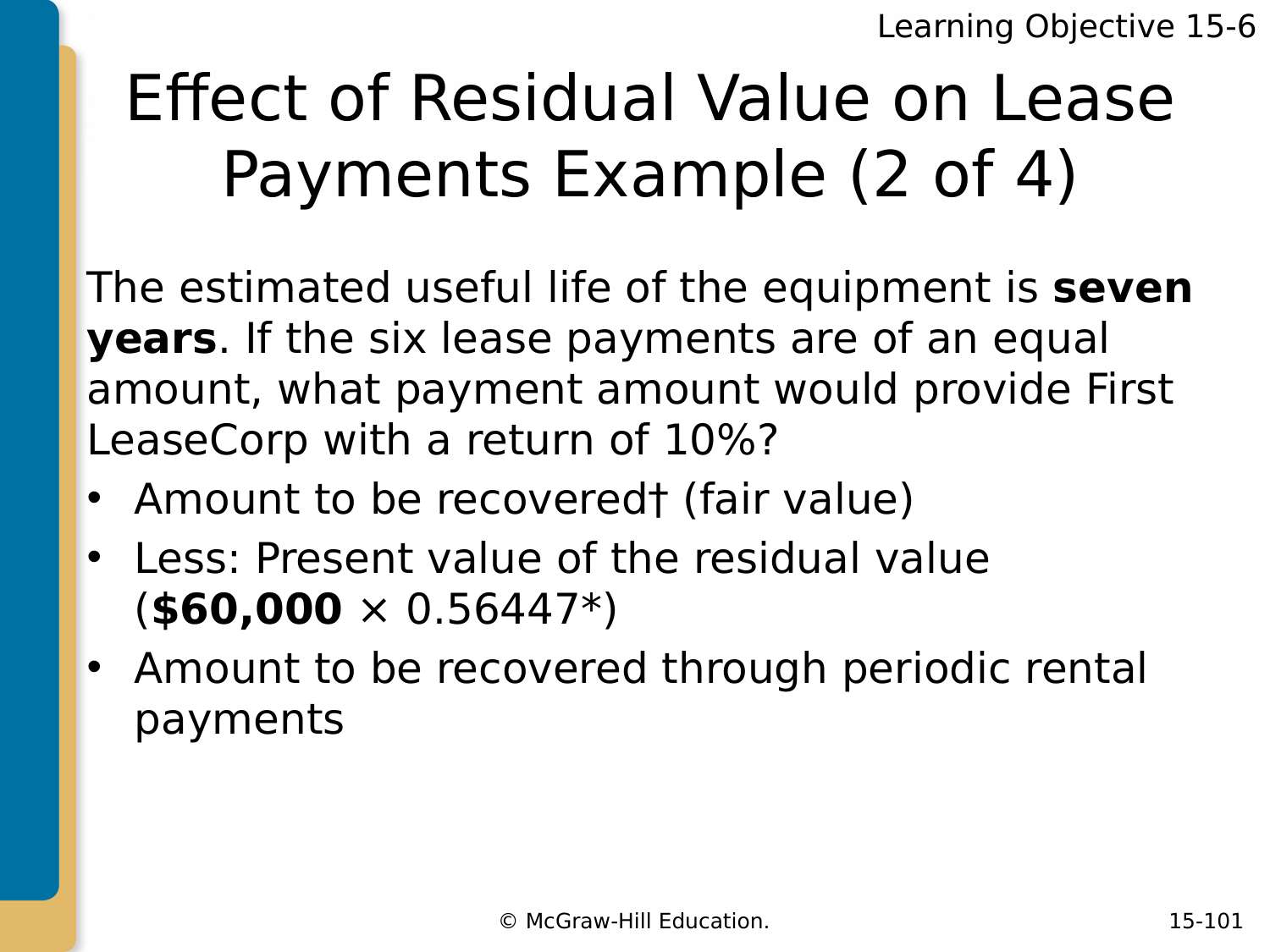

Learning Objective 15-6
# Effect of Residual Value on Lease Payments Example (2 of 4)
The estimated useful life of the equipment is seven years. If the six lease payments are of an equal amount, what payment amount would provide First LeaseCorp with a return of 10%?
Amount to be recovered† (fair value)
Less: Present value of the residual value ($60,000 × 0.56447*)
Amount to be recovered through periodic rental payments